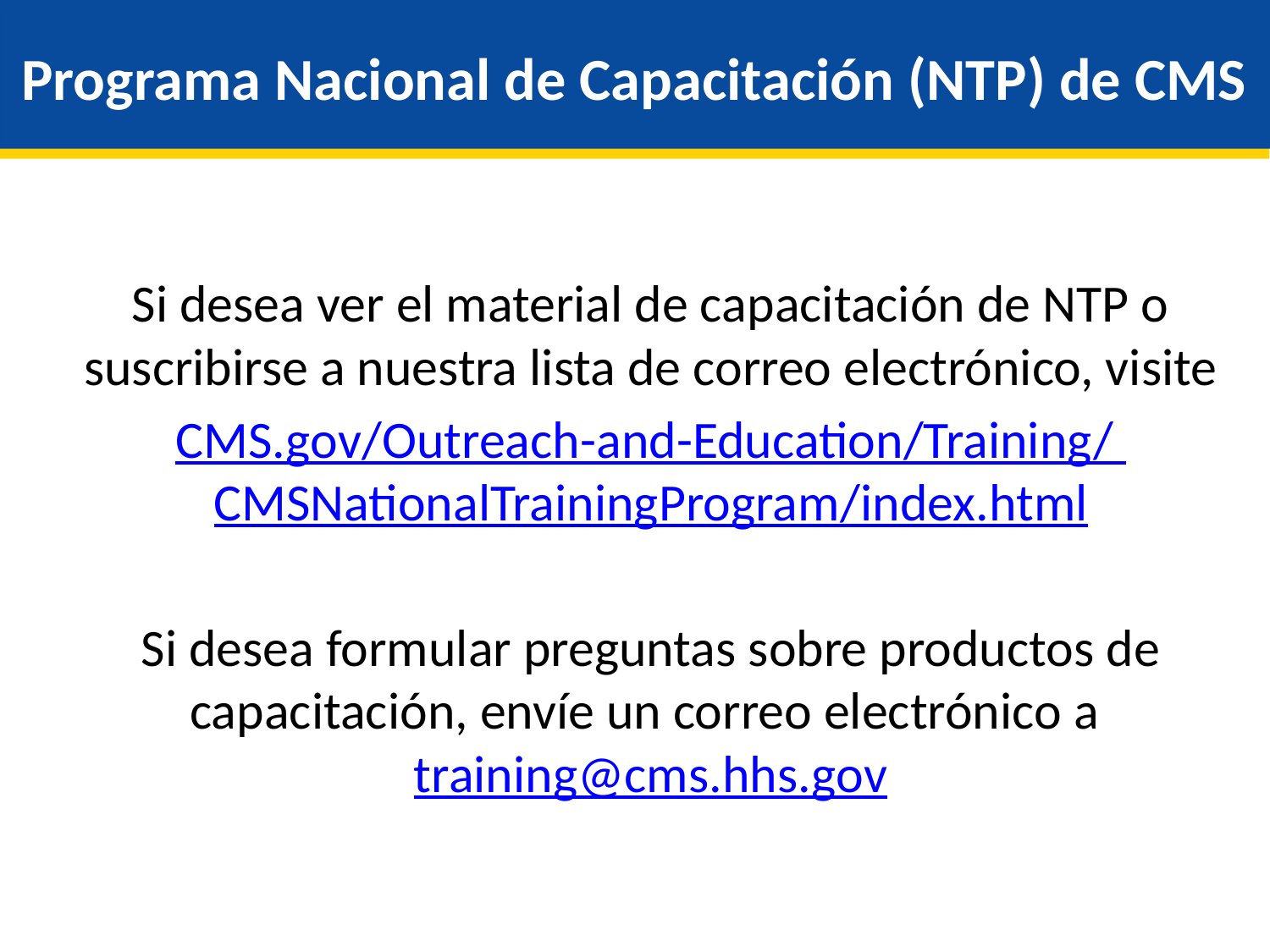

# Programa Nacional de Capacitación (NTP) de CMS

Si desea ver el material de capacitación de NTP o suscribirse a nuestra lista de correo electrónico, visite
CMS.gov/Outreach-and-Education/Training/ CMSNationalTrainingProgram/index.html

Si desea formular preguntas sobre productos de capacitación, envíe un correo electrónico a training@cms.hhs.gov